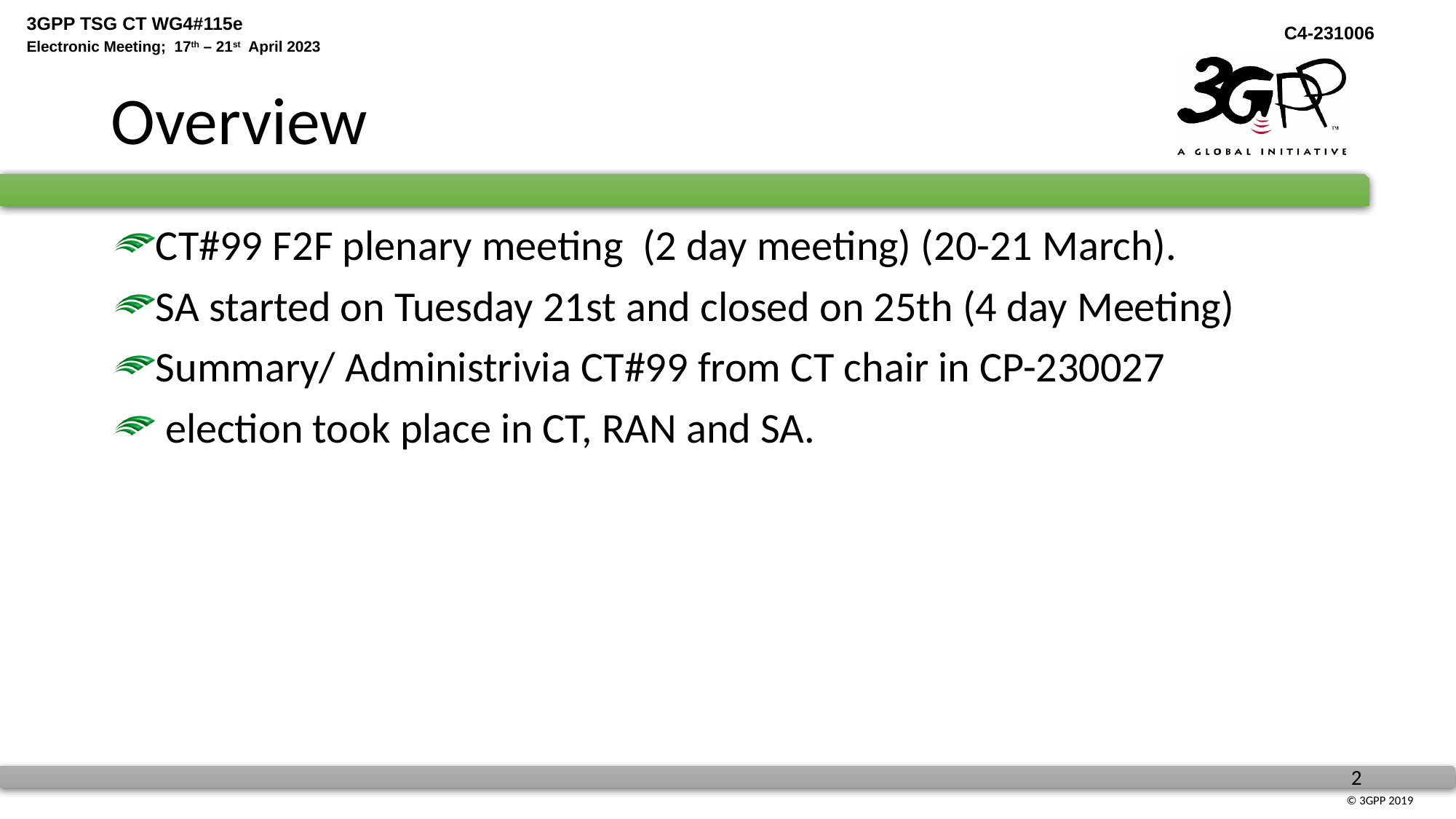

# Overview
CT#99 F2F plenary meeting  (2 day meeting) (20-21 March).
SA started on Tuesday 21st and closed on 25th (4 day Meeting)
Summary/ Administrivia CT#99 from CT chair in CP-230027
 election took place in CT, RAN and SA.